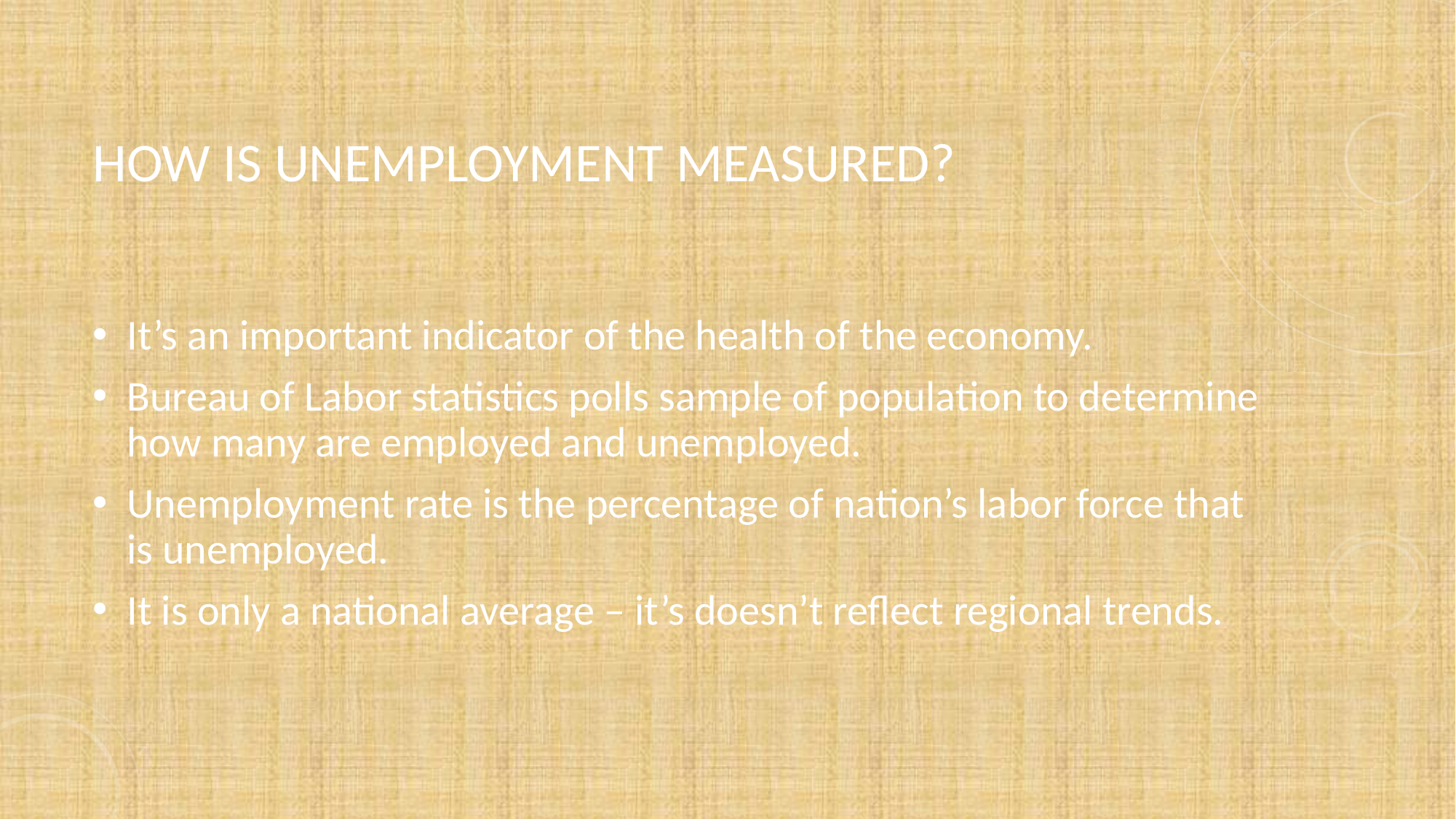

# How is unemployment measured?
It’s an important indicator of the health of the economy.
Bureau of Labor statistics polls sample of population to determine how many are employed and unemployed.
Unemployment rate is the percentage of nation’s labor force that is unemployed.
It is only a national average – it’s doesn’t reflect regional trends.